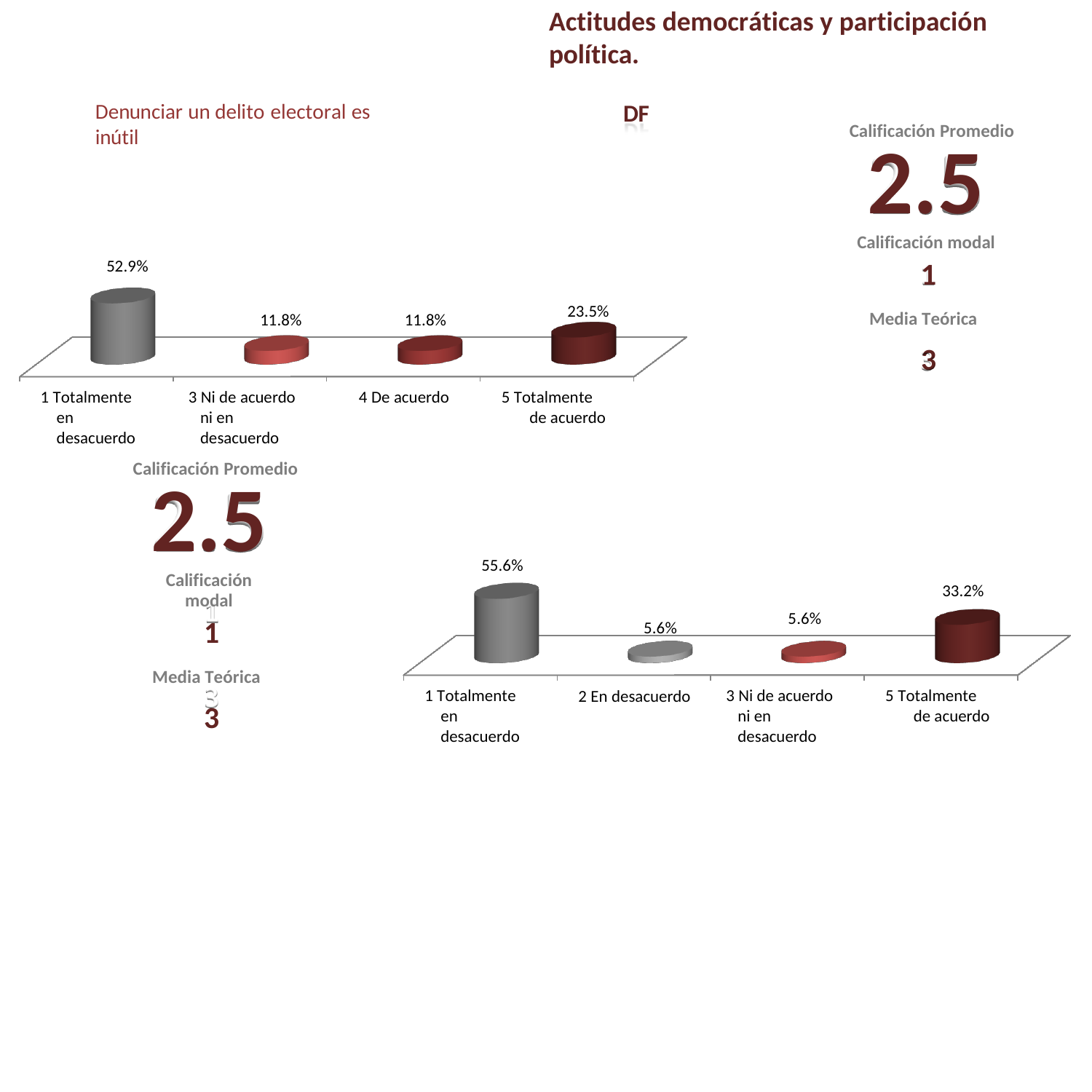

Actitudes democráticas y participación política.
DF
Denunciar un delito electoral es inútil

Calificación Promedio
2.5
Calificación modal
1

Media Teórica

3

52.9%
23.5%
11.8%
11.8%

1 Totalmente en desacuerdo
3 Ni de acuerdo ni en desacuerdo
5 Totalmente de acuerdo
4 De acuerdo

Calificación Promedio
2.5
Calificación modal
1

Media Teórica

3

55.6%
33.2%

5.6%
5.6%

1 Totalmente en desacuerdo
3 Ni de acuerdo ni en desacuerdo
5 Totalmente de acuerdo
2 En desacuerdo